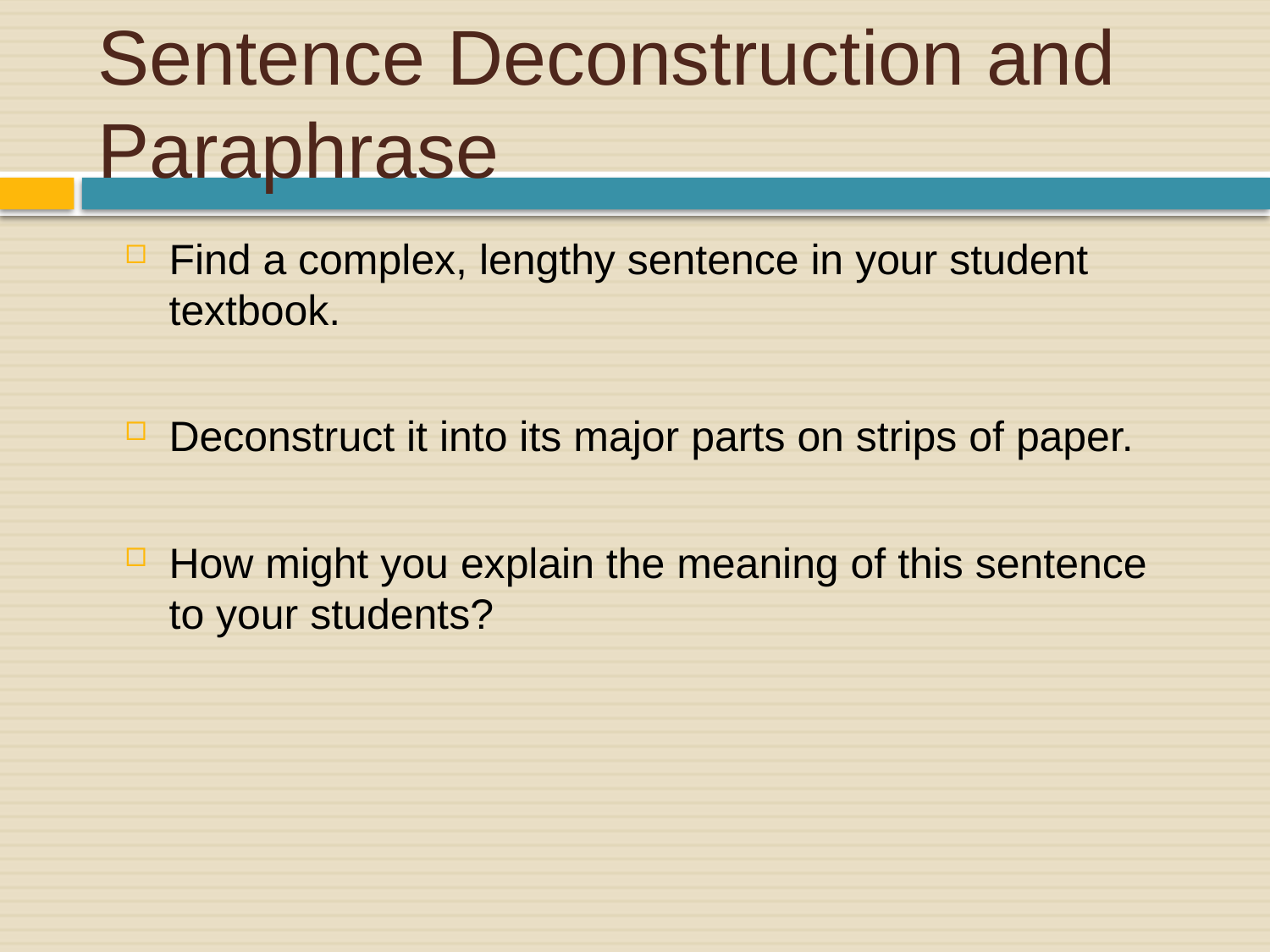

# Sentence Deconstruction and Paraphrase
Find a complex, lengthy sentence in your student textbook.

Deconstruct it into its major parts on strips of paper.

How might you explain the meaning of this sentence to your students?